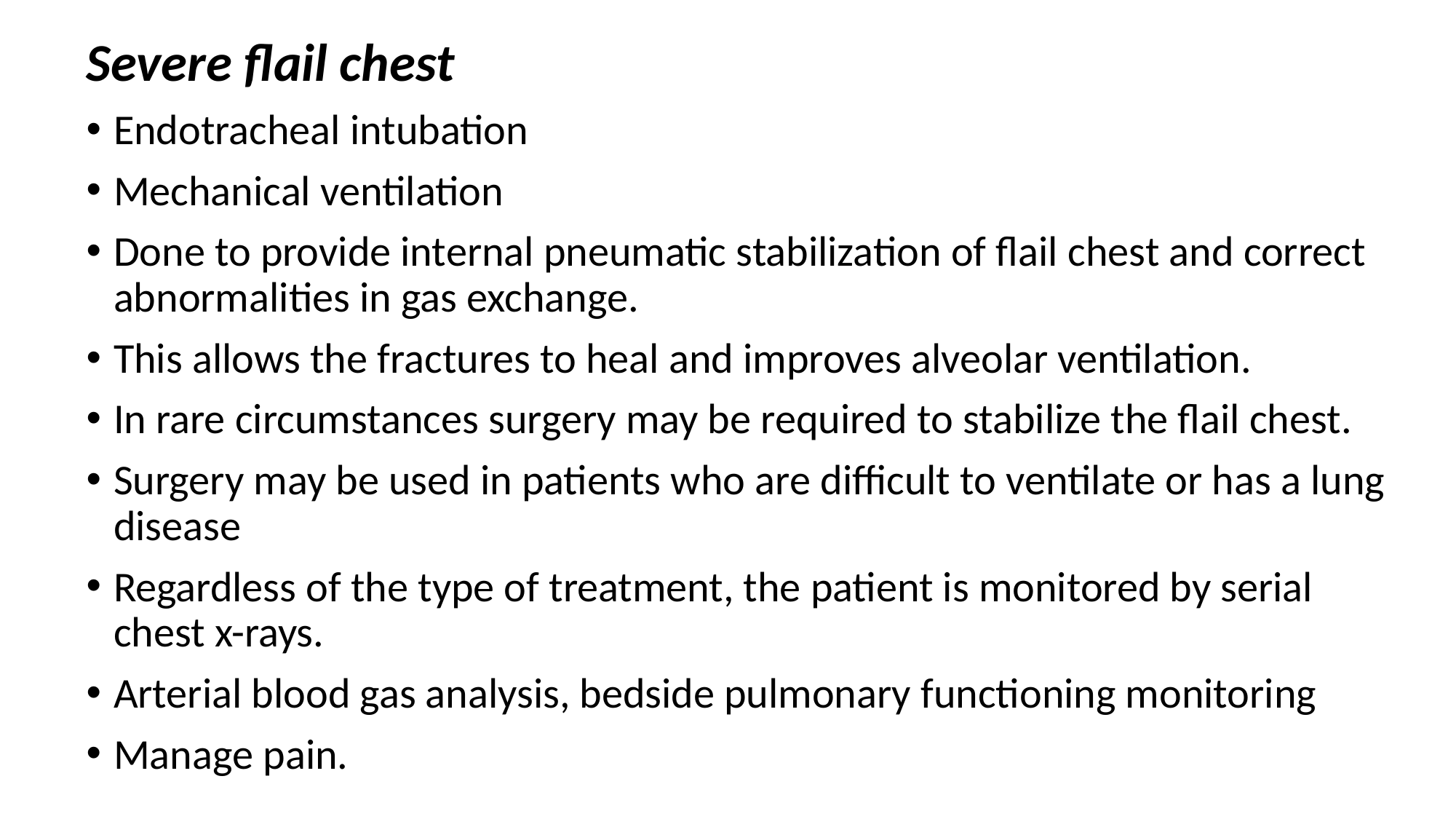

Severe flail chest
Endotracheal intubation
Mechanical ventilation
Done to provide internal pneumatic stabilization of flail chest and correct abnormalities in gas exchange.
This allows the fractures to heal and improves alveolar ventilation.
In rare circumstances surgery may be required to stabilize the flail chest.
Surgery may be used in patients who are difficult to ventilate or has a lung disease
Regardless of the type of treatment, the patient is monitored by serial chest x-rays.
Arterial blood gas analysis, bedside pulmonary functioning monitoring
Manage pain.